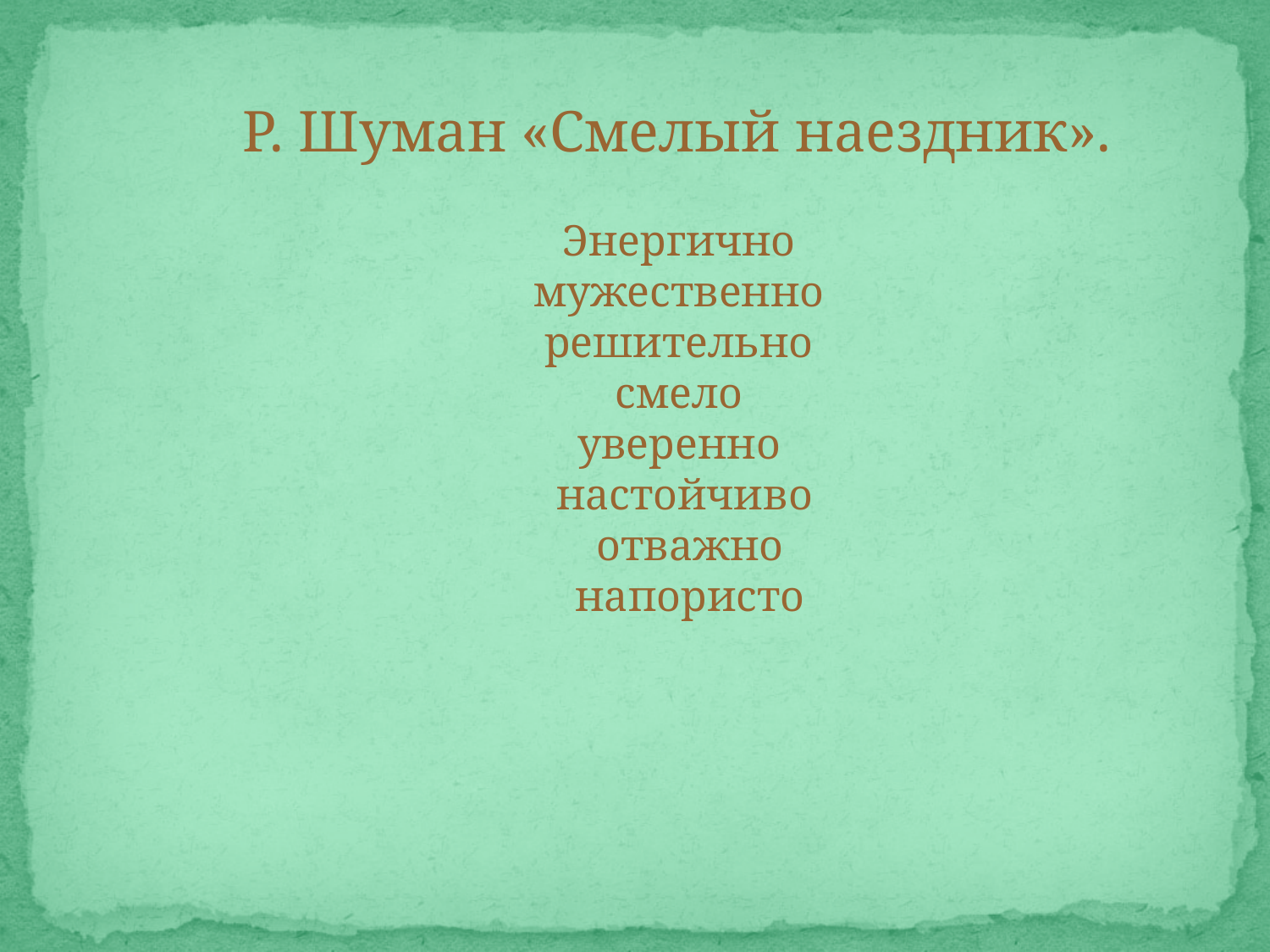

Р. Шуман «Смелый наездник».

Энергично
мужественно
решительно
смело
уверенно
настойчиво
 отважно
 напористо